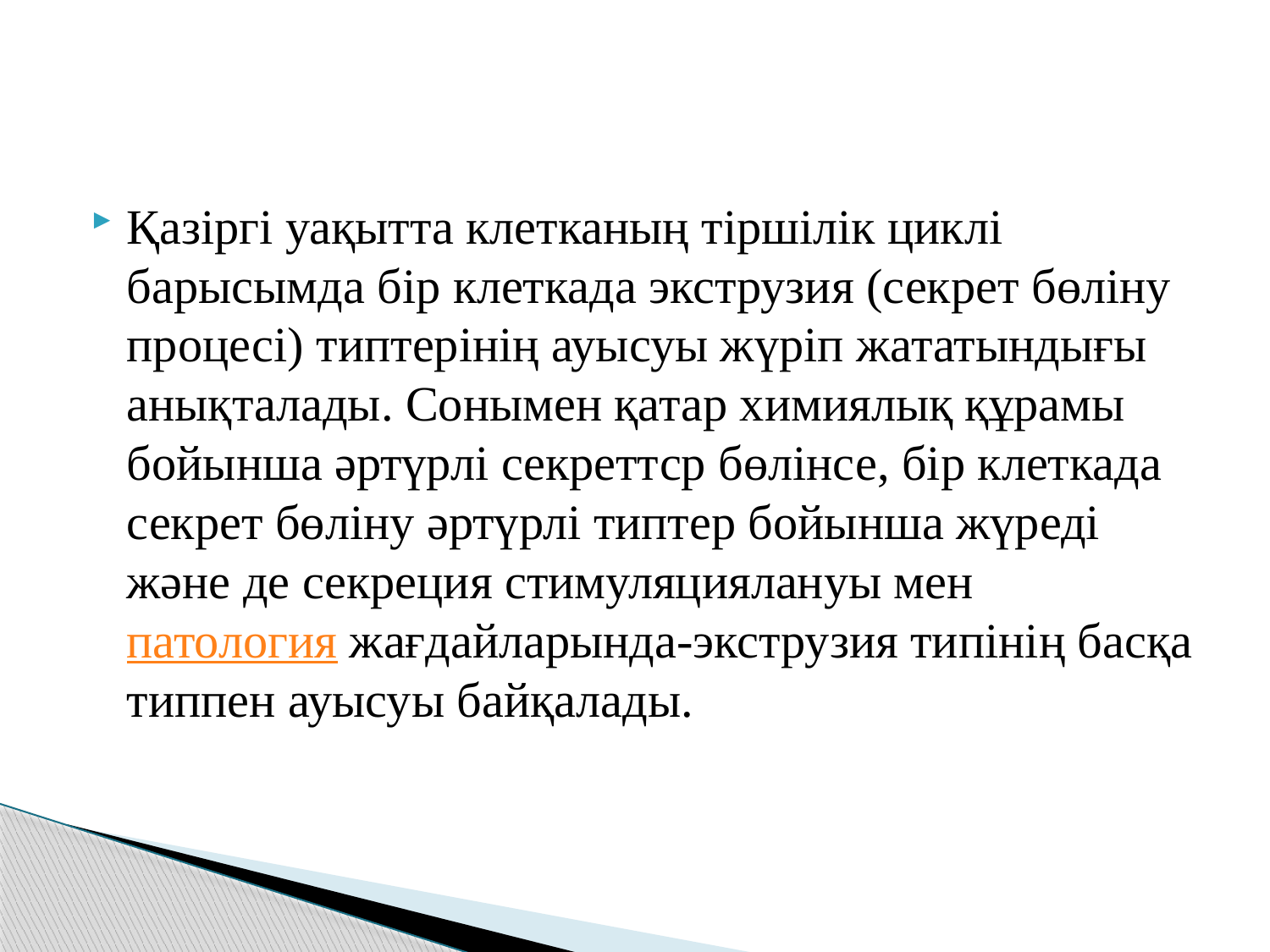

Қазіргі уақытта клетканың тіршілік циклі барысымда бір клеткада экструзия (секрет бөліну процесі) типтерінің ауысуы жүріп жататындығы анықталады. Сонымен қатар химиялық құрамы бойынша әртүрлі секреттср бөлінсе, бір клеткада секрет бөліну әртүрлі типтер бойынша жүреді және де секреция стимуляциялануы мен патология жағдайларында-экструзия типінің басқа типпен ауысуы байқалады.